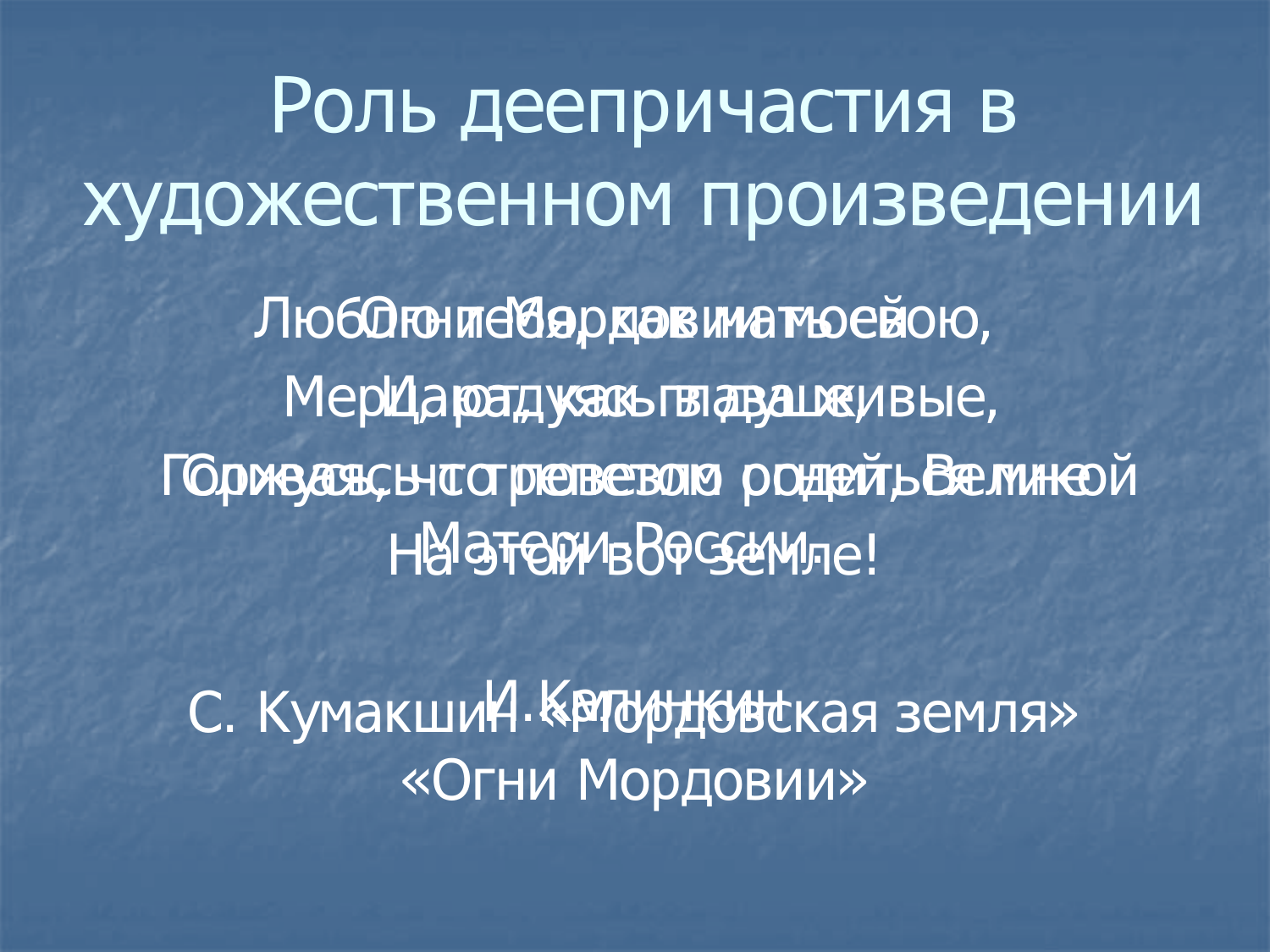

# Роль деепричастия в художественном произведении
Люблю тебя, как мать свою,
И, радуясь в душе,
Горжусь, что повезло родиться мне
На этой вот земле!

С. Кумакшин «Мордовская земля»
Огни Мордовии моей
 Мерцают, как глаза живые,
   Сливаясь с трепетом огней, Великой Матери-России.

 И.Калинкин
«Огни Мордовии»